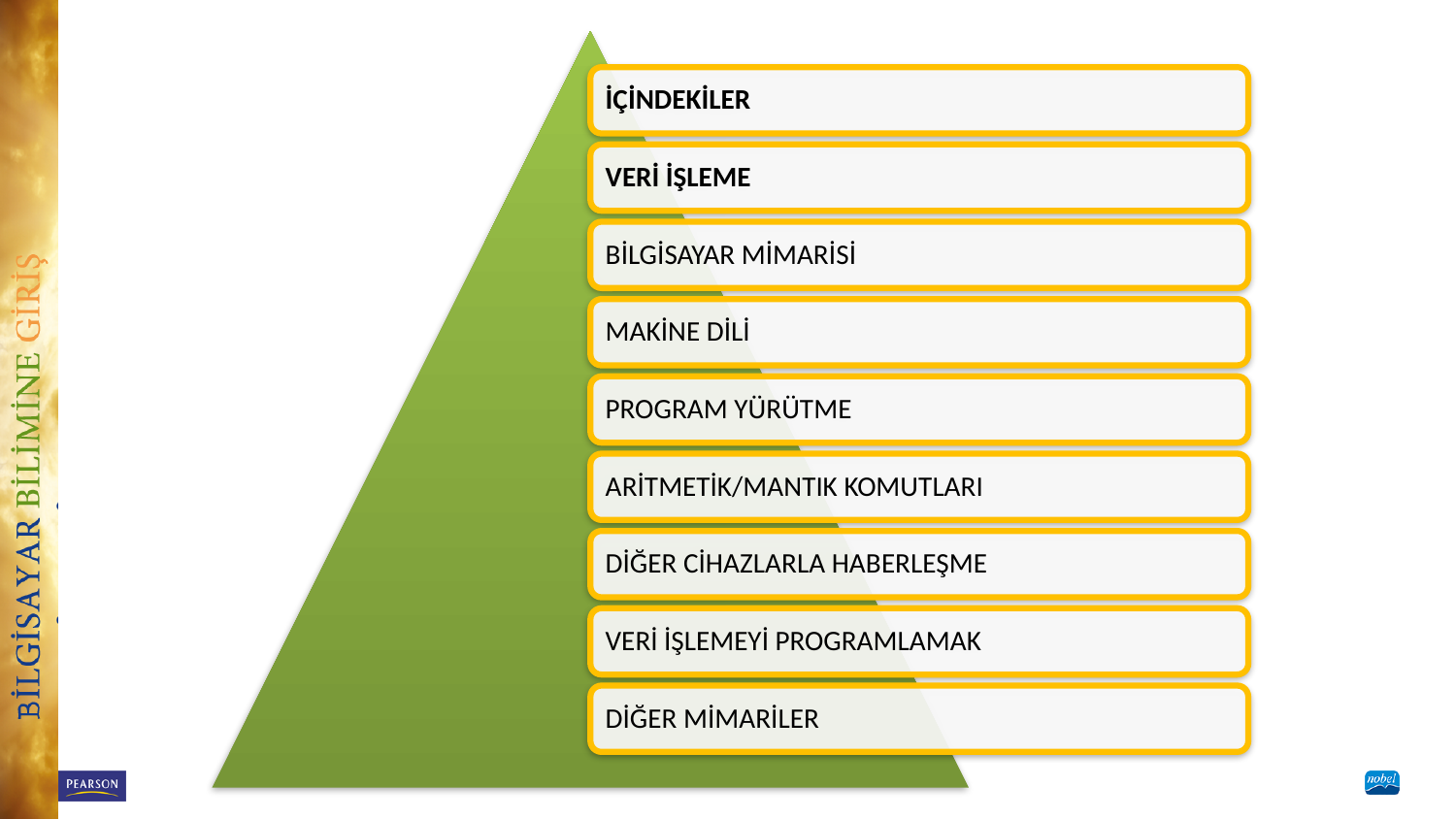

İÇİNDEKİLER
VERİ İŞLEME
BİLGİSAYAR MİMARİSİ
MAKİNE DİLİ
PROGRAM YÜRÜTME
ARİTMETİK/MANTIK KOMUTLARI
DİĞER CİHAZLARLA HABERLEŞME
VERİ İŞLEMEYİ PROGRAMLAMAK
DİĞER MİMARİLER